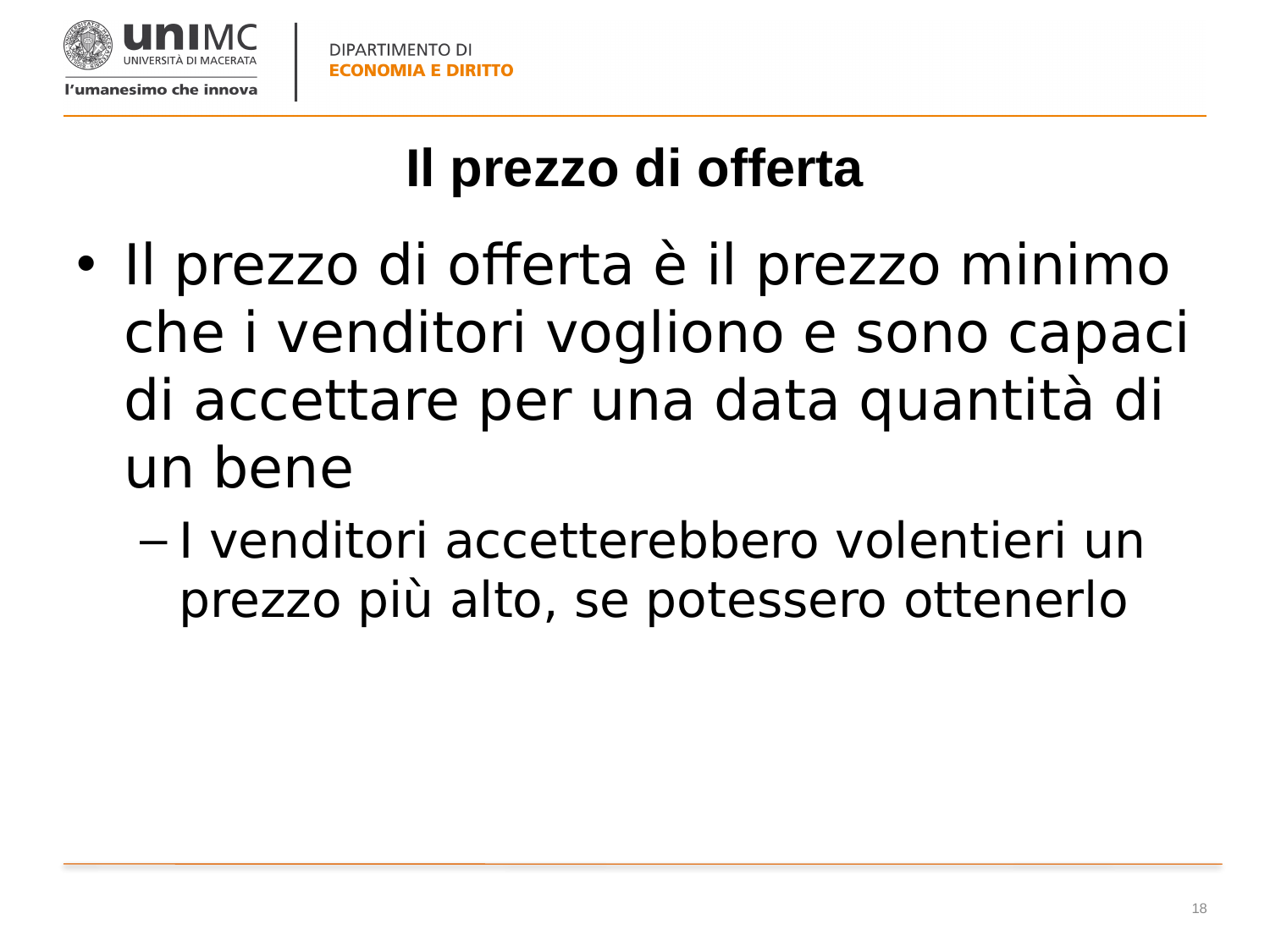

# Il prezzo di offerta
Il prezzo di offerta è il prezzo minimo che i venditori vogliono e sono capaci di accettare per una data quantità di un bene
I venditori accetterebbero volentieri un prezzo più alto, se potessero ottenerlo
18